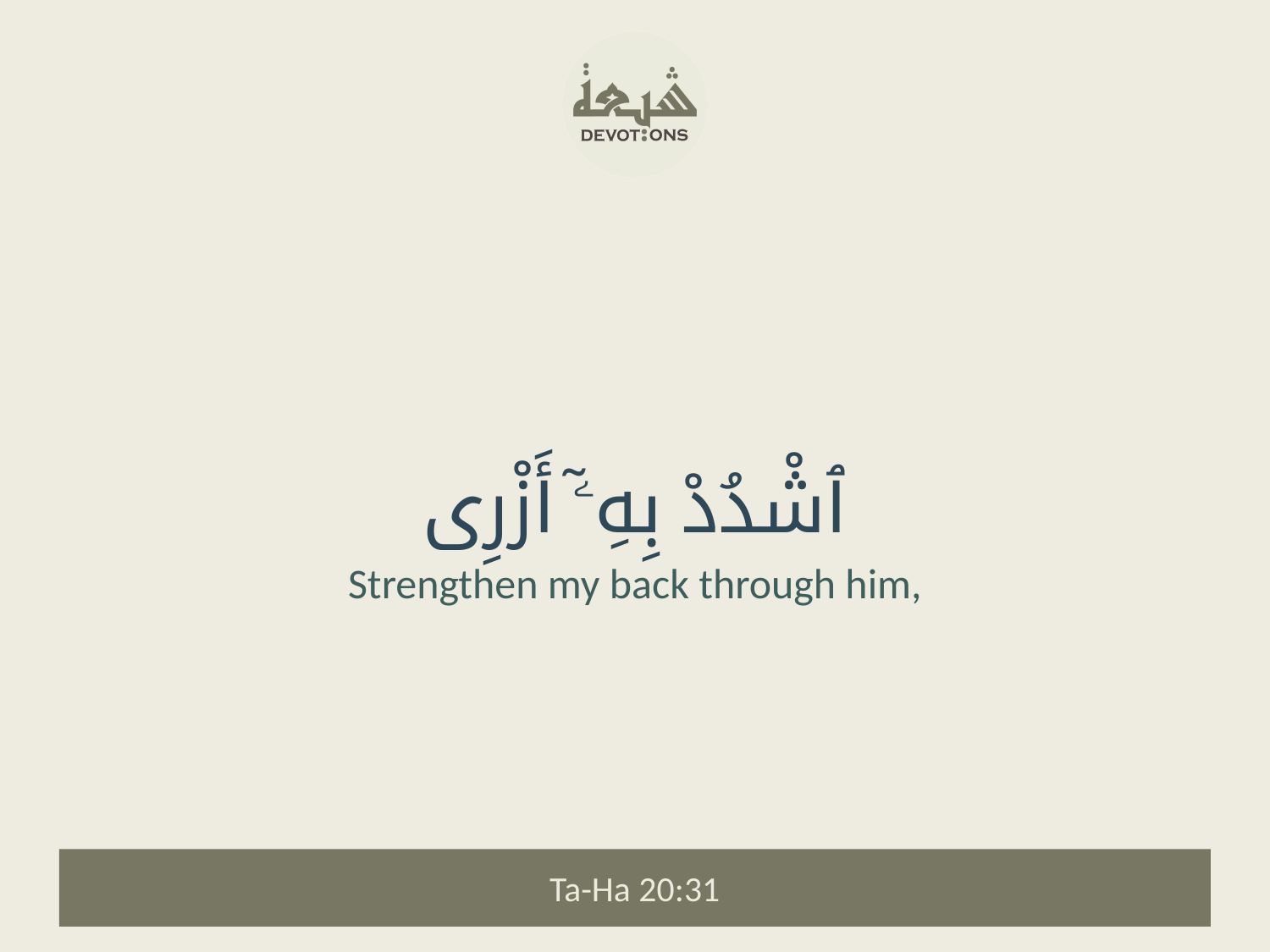

ٱشْدُدْ بِهِۦٓ أَزْرِى
Strengthen my back through him,
Ta-Ha 20:31